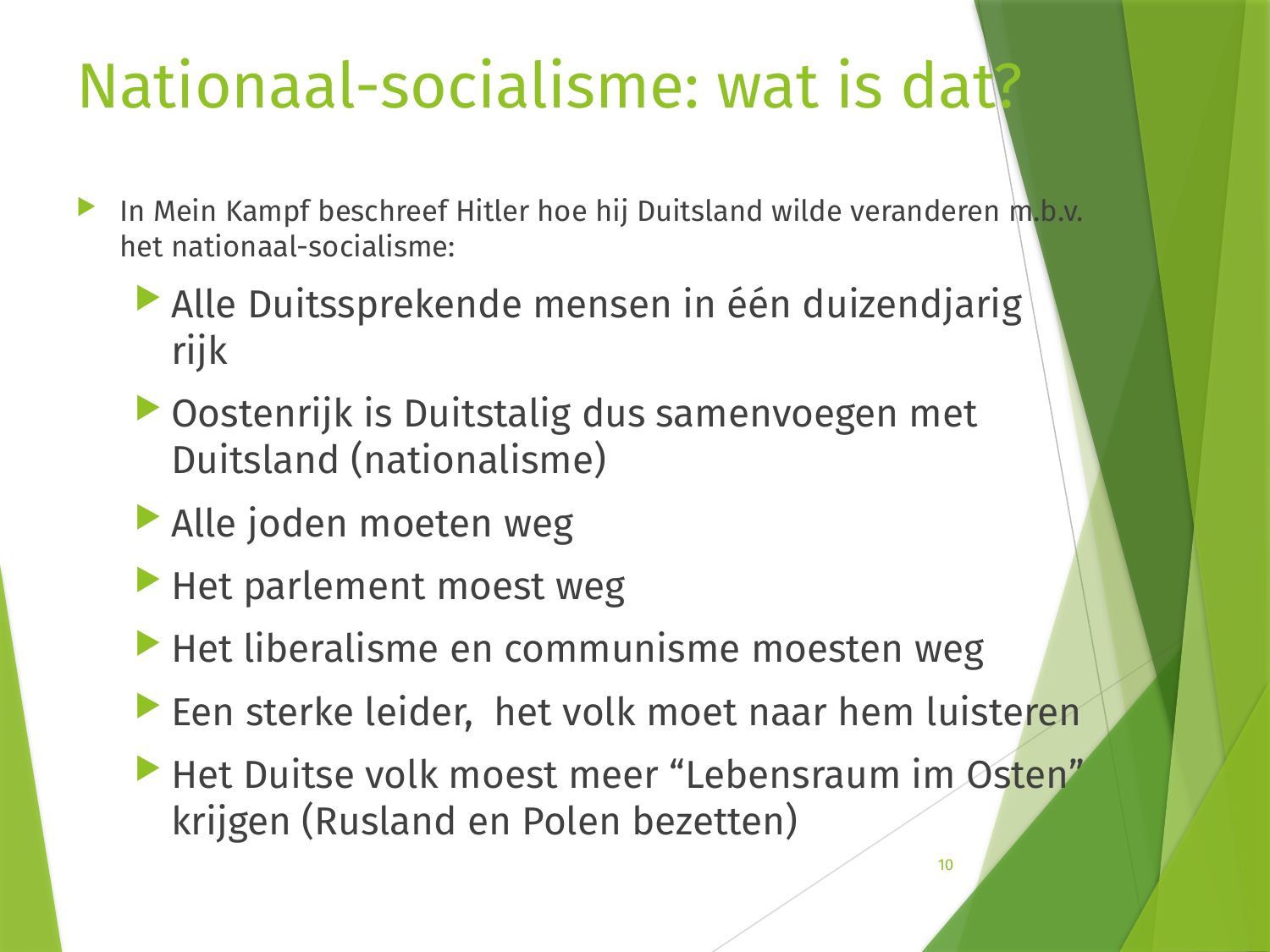

# Nationaal-socialisme: wat is dat?
In Mein Kampf beschreef Hitler hoe hij Duitsland wilde veranderen m.b.v. het nationaal-socialisme:
Alle Duitssprekende mensen in één duizendjarig rijk
Oostenrijk is Duitstalig dus samenvoegen met Duitsland (nationalisme)
Alle joden moeten weg
Het parlement moest weg
Het liberalisme en communisme moesten weg
Een sterke leider,  het volk moet naar hem luisteren
Het Duitse volk moest meer “Lebensraum im Osten” krijgen (Rusland en Polen bezetten)
10